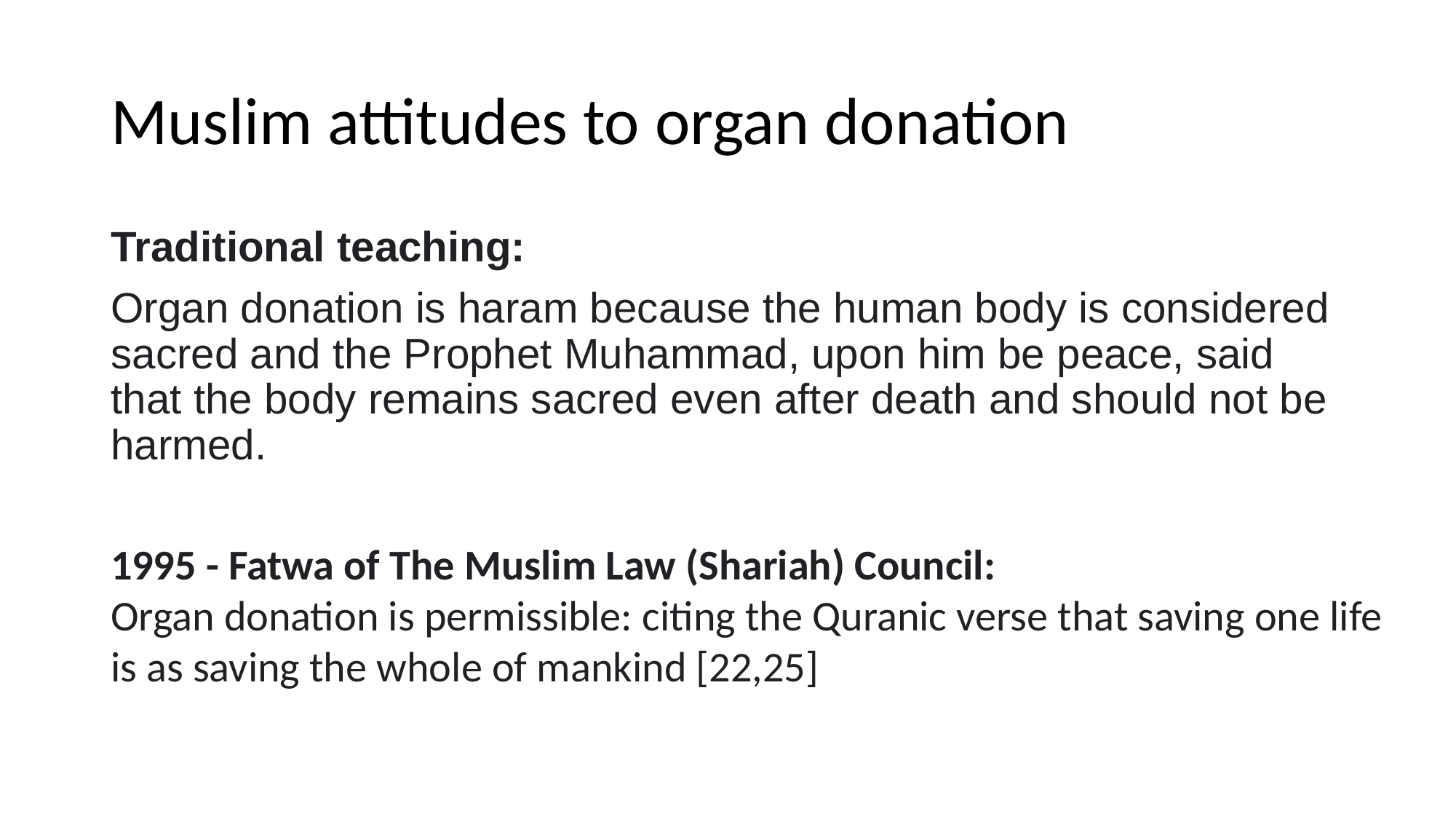

# Muslim attitudes to organ donation
Traditional teaching:
Organ donation is haram because the human body is considered sacred and the Prophet Muhammad, upon him be peace, said that the body remains sacred even after death and should not be harmed.

1995 - Fatwa of The Muslim Law (Shariah) Council:
Organ donation is permissible: citing the Quranic verse that saving one life is as saving the whole of mankind [22,25]